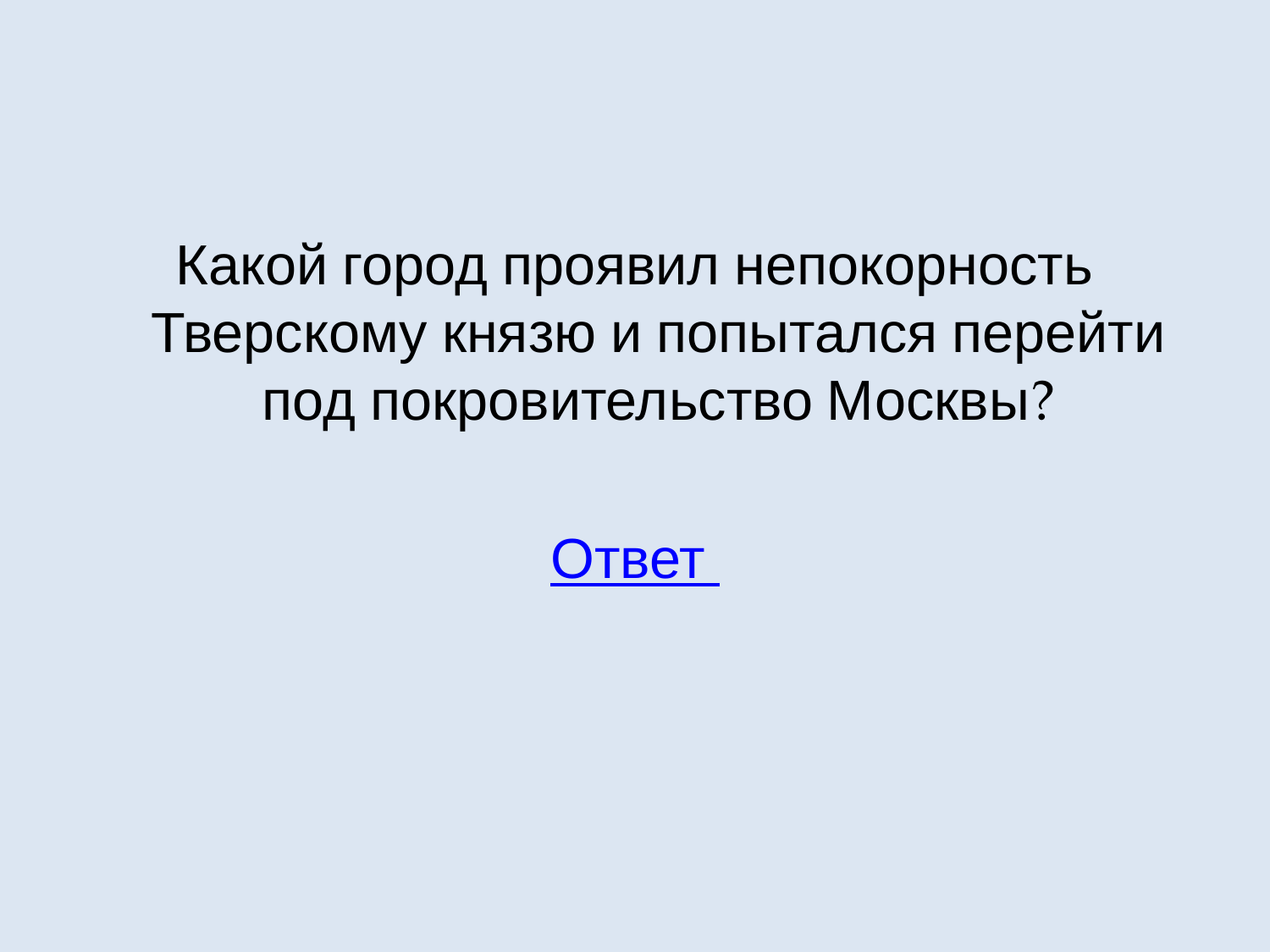

#
Какой город проявил непокорность Тверскому князю и попытался перейти под покровительство Москвы?

Ответ